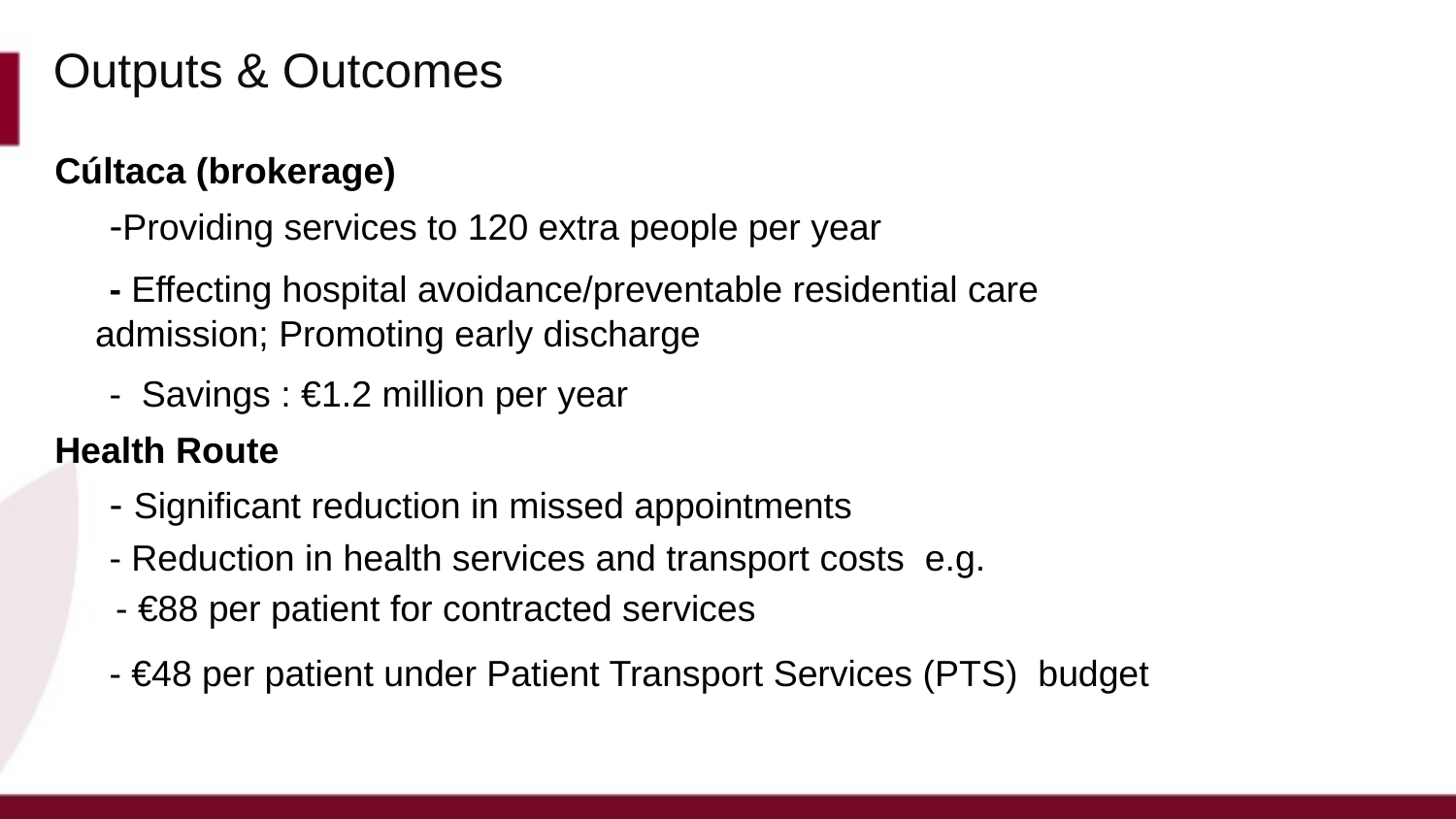

# Outputs & Outcomes
Cúltaca (brokerage)
	-Providing services to 120 extra people per year

 	- Effecting hospital avoidance/preventable residential care
    admission; Promoting early discharge

 	-  Savings : €1.2 million per year

Health Route
 	- Significant reduction in missed appointments
	- Reduction in health services and transport costs  e.g.
      - €88 per patient for contracted services

	- €48 per patient under Patient Transport Services (PTS)  budget